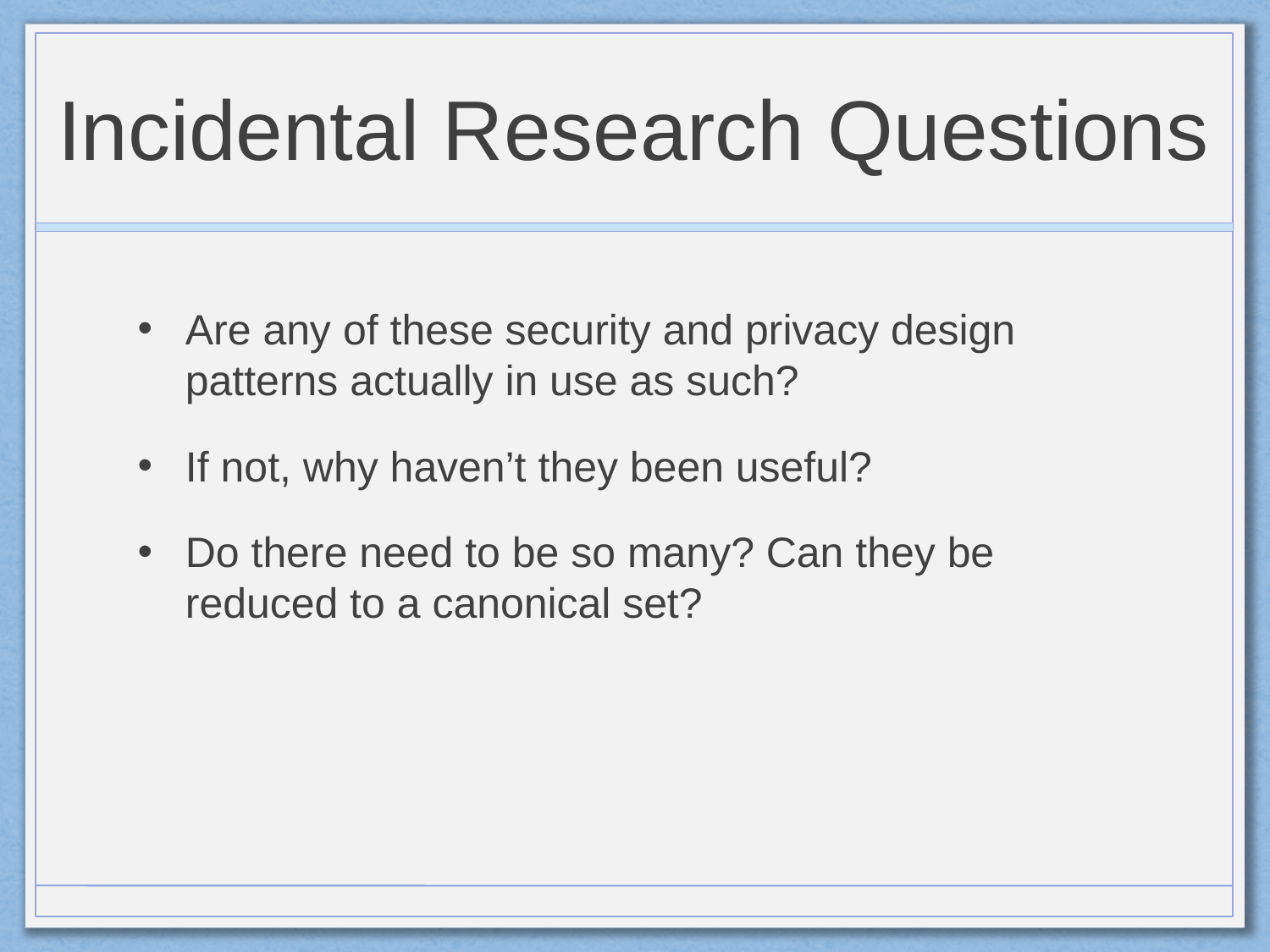

# Incidental Research Questions
Are any of these security and privacy design patterns actually in use as such?
If not, why haven’t they been useful?
Do there need to be so many? Can they be reduced to a canonical set?